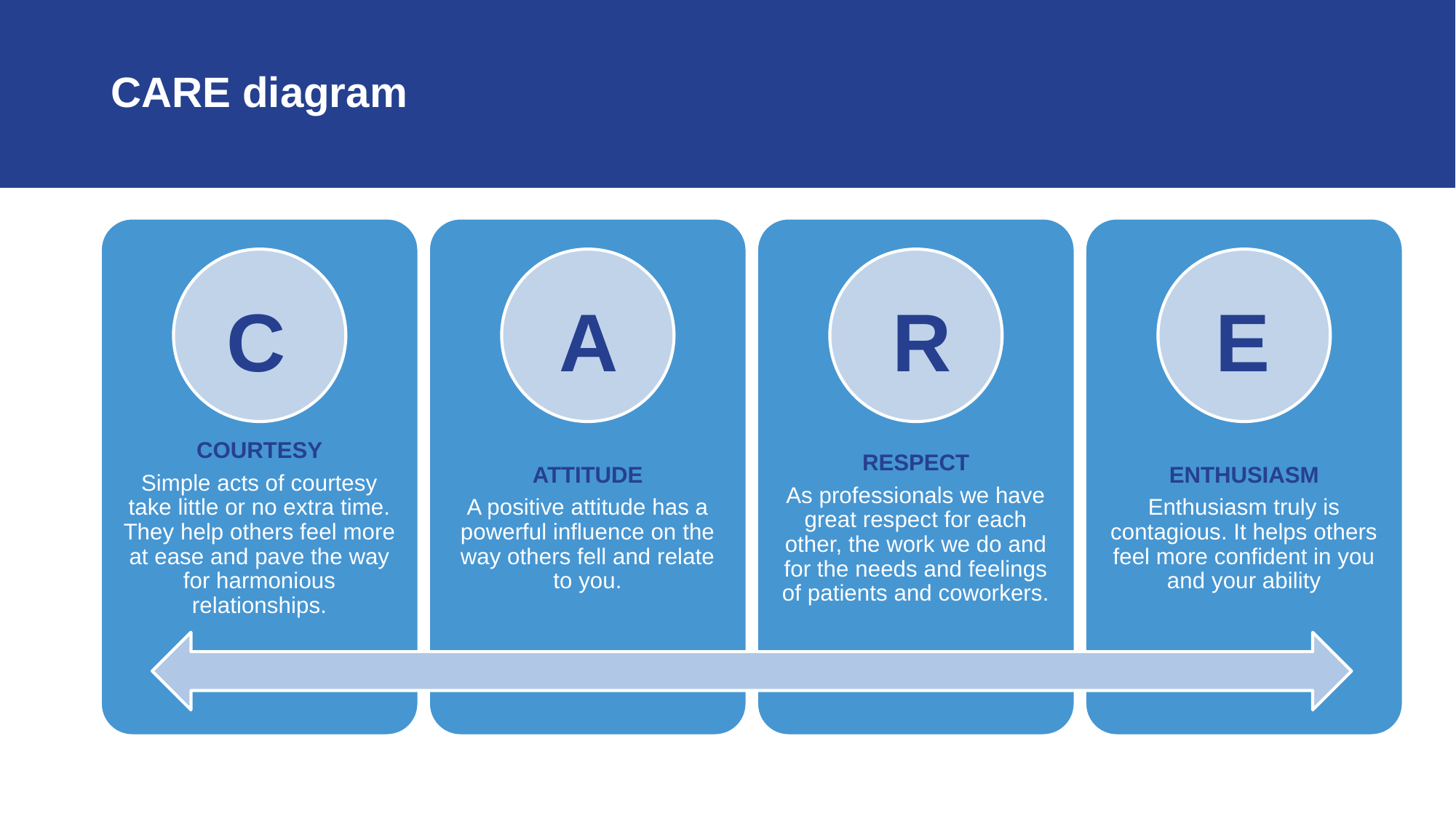

# CARE diagram

COURTESY
Simple acts of courtesy take little or no extra time. They help others feel more at ease and pave the way for harmonious relationships.
ATTITUDE
A positive attitude has a powerful influence on the way others fell and relate to you.
RESPECT
As professionals we have great respect for each other, the work we do and for the needs and feelings of patients and coworkers.
ENTHUSIASM
Enthusiasm truly is contagious. It helps others feel more confident in you and your ability
R
C
A
E